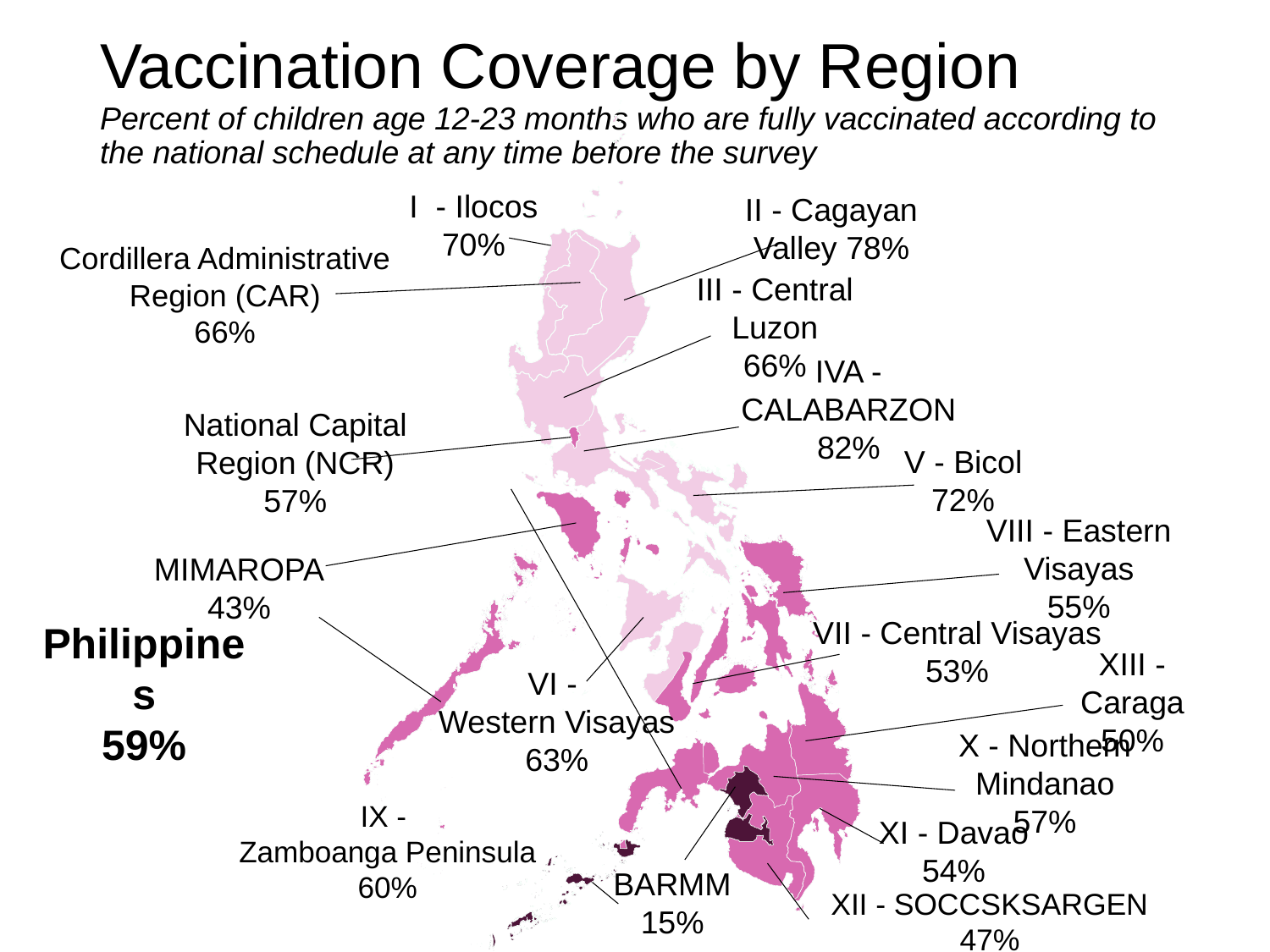

# Vaccination Coverage by Region
Percent of children age 12-23 months who are fully vaccinated according to the national schedule at any time before the survey

I  - Ilocos
70%
II - Cagayan Valley 78%
Cordillera Administrative Region (CAR)
66%
III - Central Luzon
66%
IVA - CALABARZON
82%
National Capital Region (NCR)
57%
V - Bicol
72%
VIII - Eastern Visayas
55%
MIMAROPA
43%
VII - Central Visayas
53%
Philippines
59%
VI -
Western Visayas
63%
XIII - Caraga
50%
X - Northern Mindanao
57%
IX -
Zamboanga Peninsula
60%
XI - Davao
54%
BARMM
15%
XII - SOCCSKSARGEN 47%